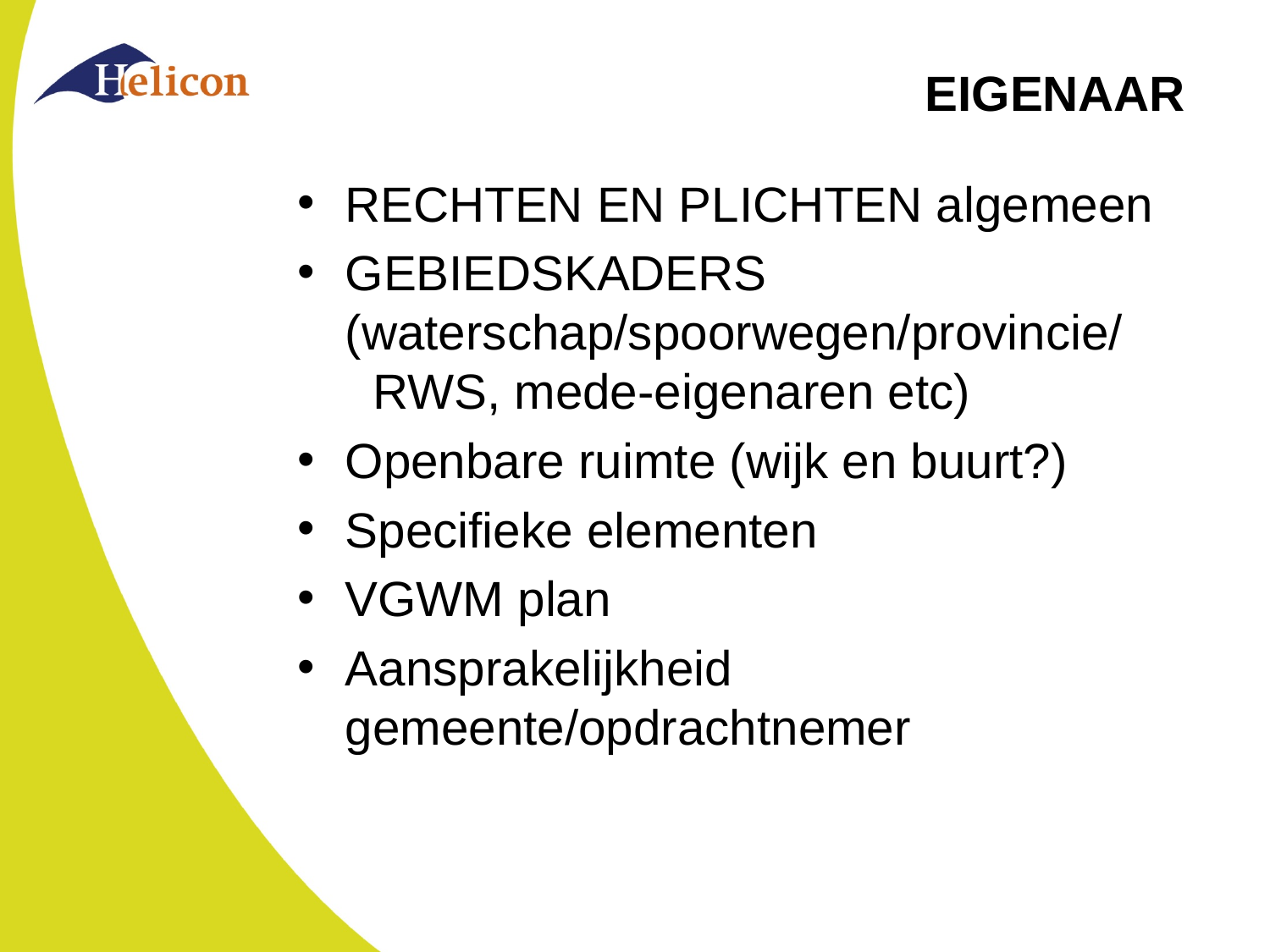

# EIGENAAR
RECHTEN EN PLICHTEN algemeen
GEBIEDSKADERS
(waterschap/spoorwegen/provincie/
  RWS, mede-eigenaren etc)
Openbare ruimte (wijk en buurt?)
Specifieke elementen
VGWM plan
Aansprakelijkheid gemeente/opdrachtnemer